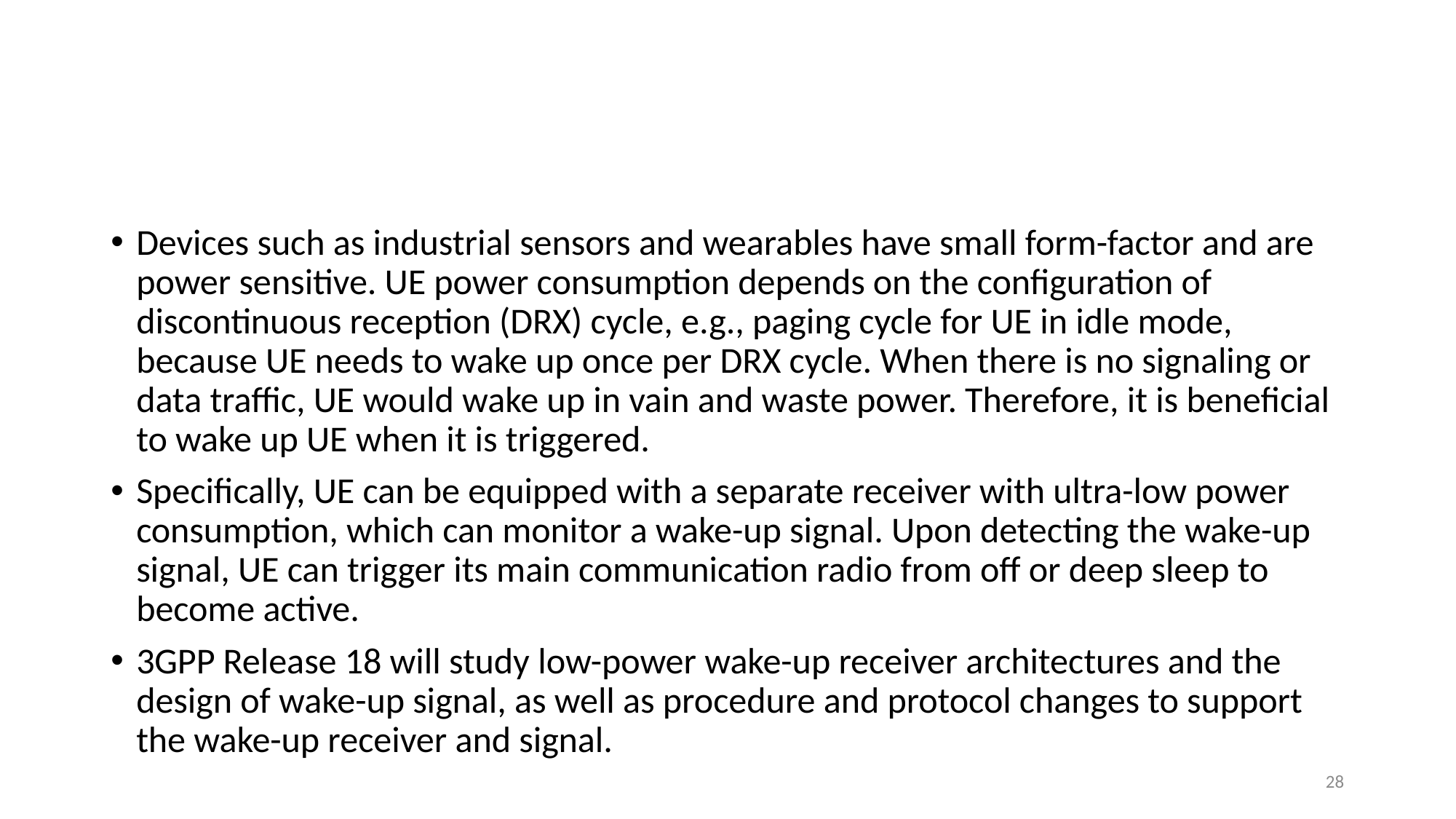

#
Devices such as industrial sensors and wearables have small form-factor and are power sensitive. UE power consumption depends on the configuration of discontinuous reception (DRX) cycle, e.g., paging cycle for UE in idle mode, because UE needs to wake up once per DRX cycle. When there is no signaling or data traffic, UE would wake up in vain and waste power. Therefore, it is beneficial to wake up UE when it is triggered.
Specifically, UE can be equipped with a separate receiver with ultra-low power consumption, which can monitor a wake-up signal. Upon detecting the wake-up signal, UE can trigger its main communication radio from off or deep sleep to become active.
3GPP Release 18 will study low-power wake-up receiver architectures and the design of wake-up signal, as well as procedure and protocol changes to support the wake-up receiver and signal.
28